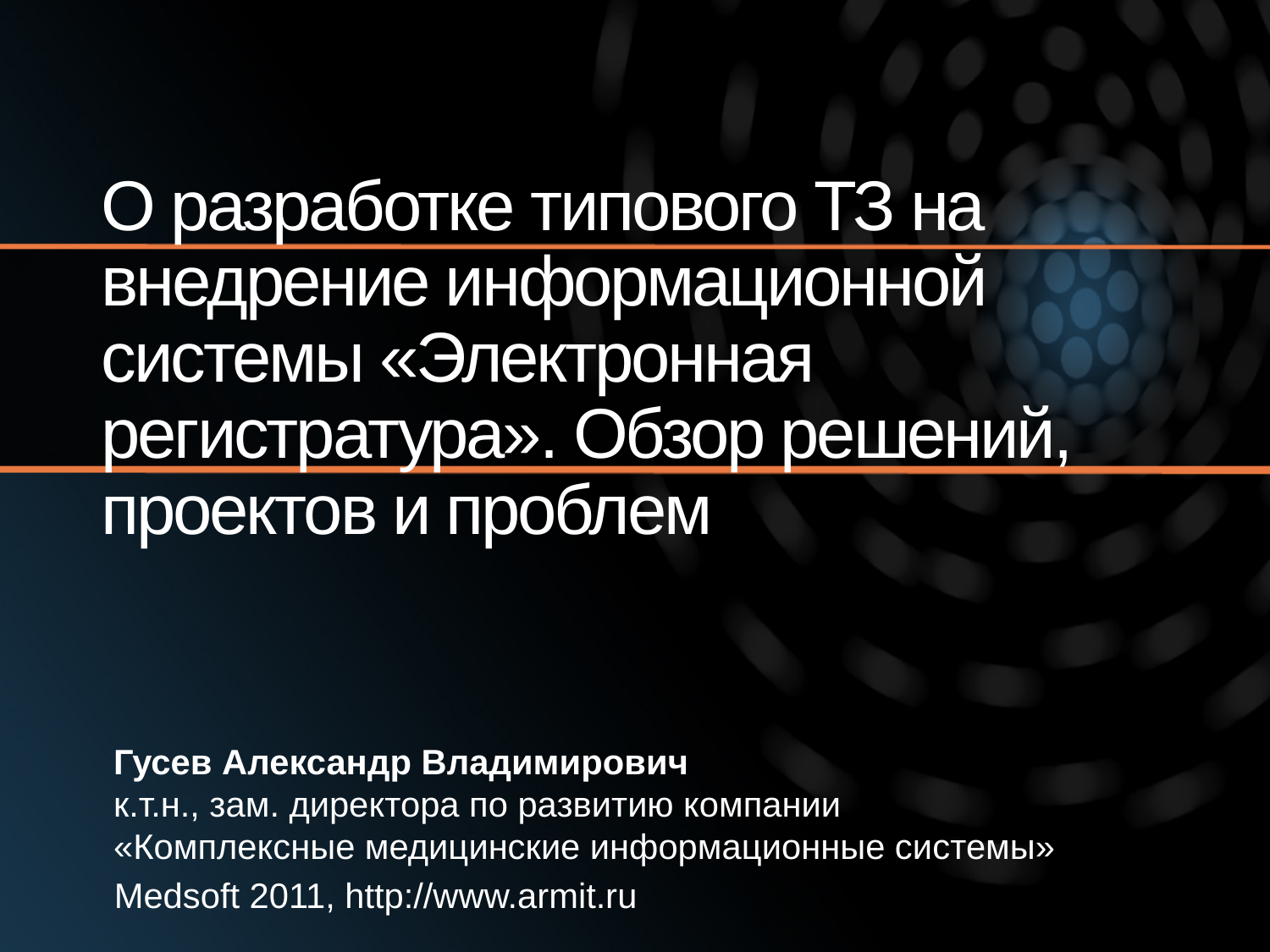

# О разработке типового ТЗ на внедрение информационной системы «Электронная регистратура». Обзор решений, проектов и проблем
Гусев Александр Владимирович
к.т.н., зам. директора по развитию компании
«Комплексные медицинские информационные системы»
Medsoft 2011, http://www.armit.ru